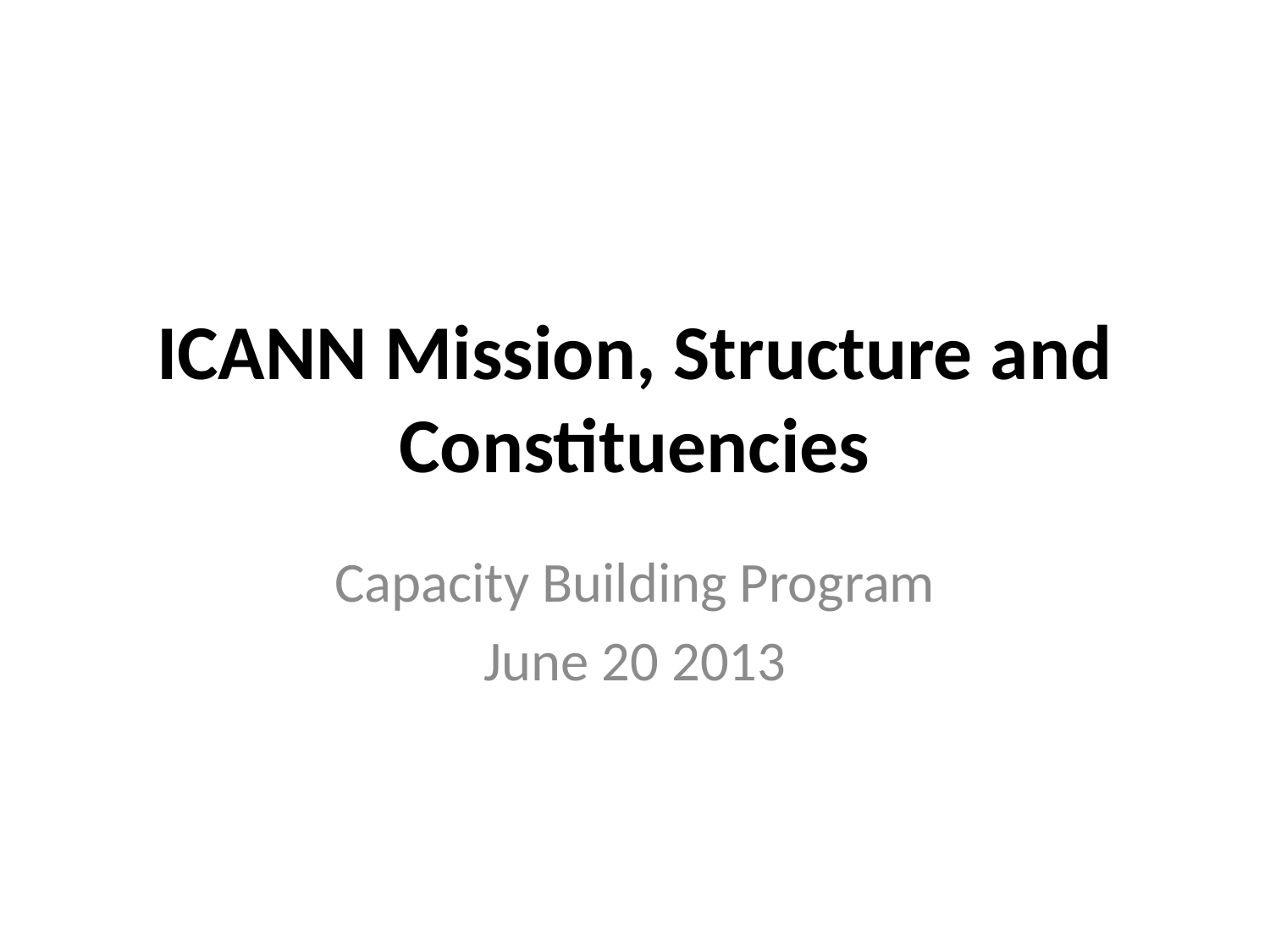

# ICANN Mission, Structure and Constituencies
Capacity Building Program
June 20 2013